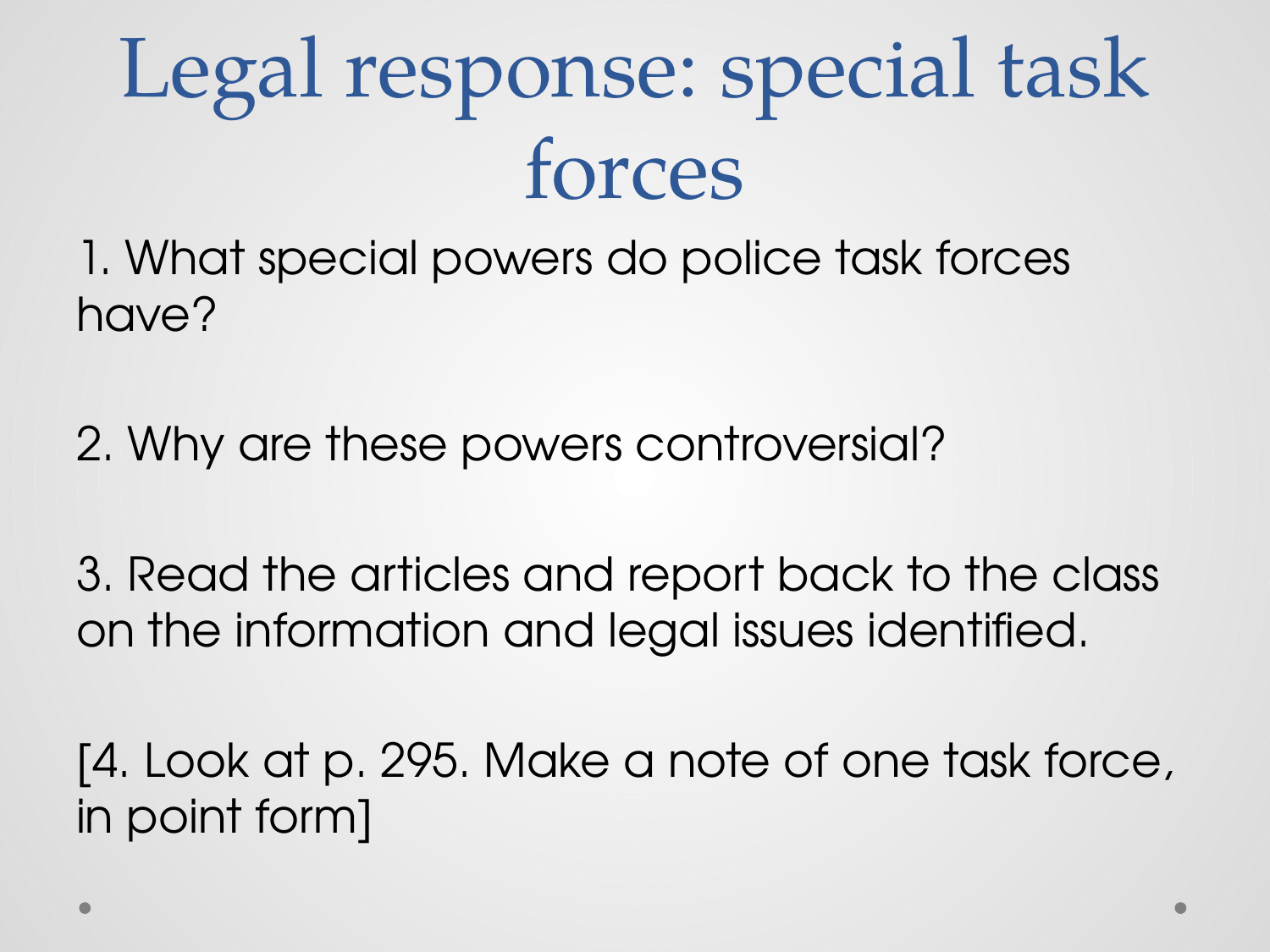

# Legal response: special task forces
1. What special powers do police task forces have?

2. Why are these powers controversial?

3. Read the articles and report back to the class on the information and legal issues identified.

[4. Look at p. 295. Make a note of one task force, in point form]